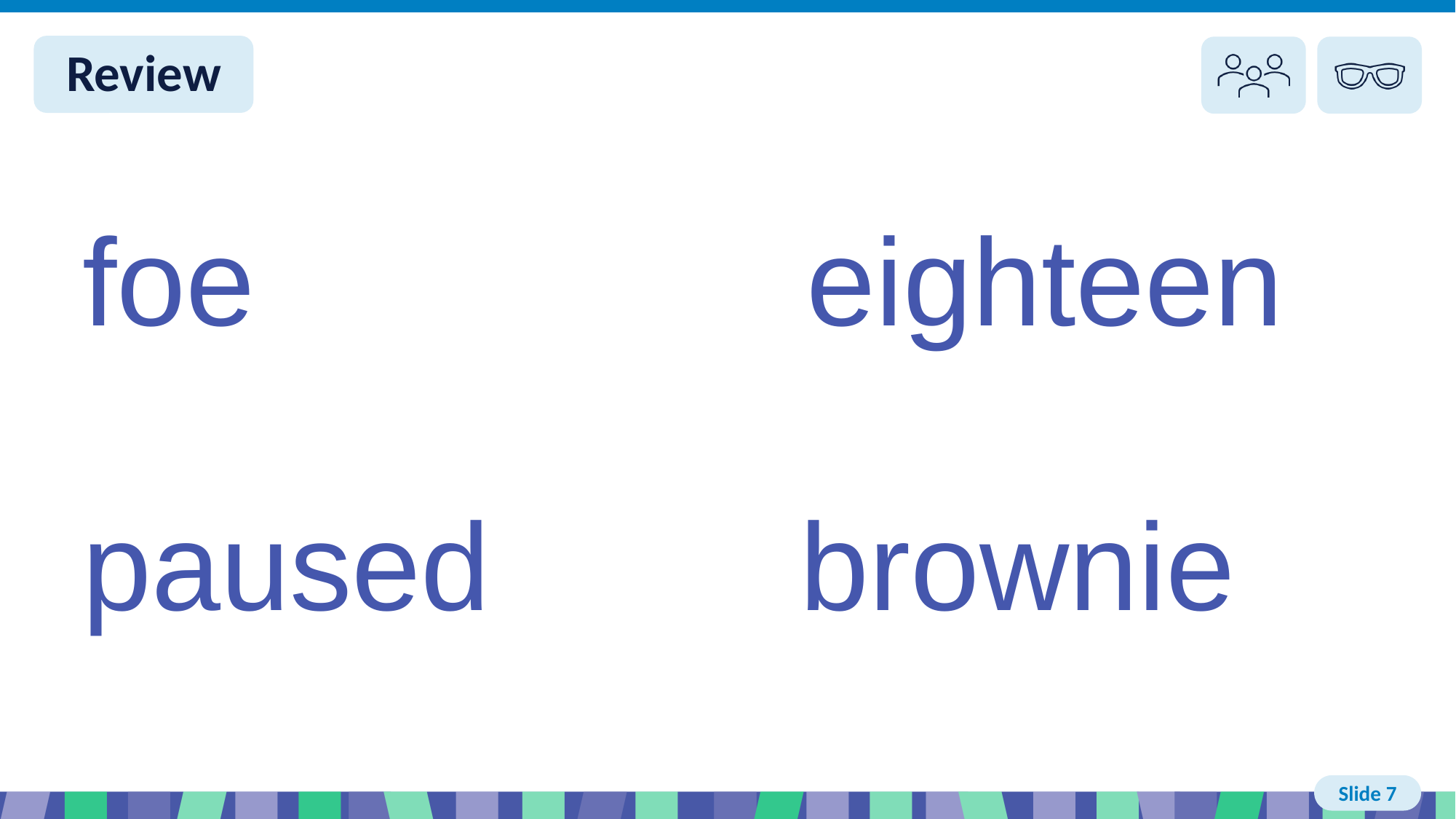

Slide 7 Review You do
foe                eighteen
paused         brownie